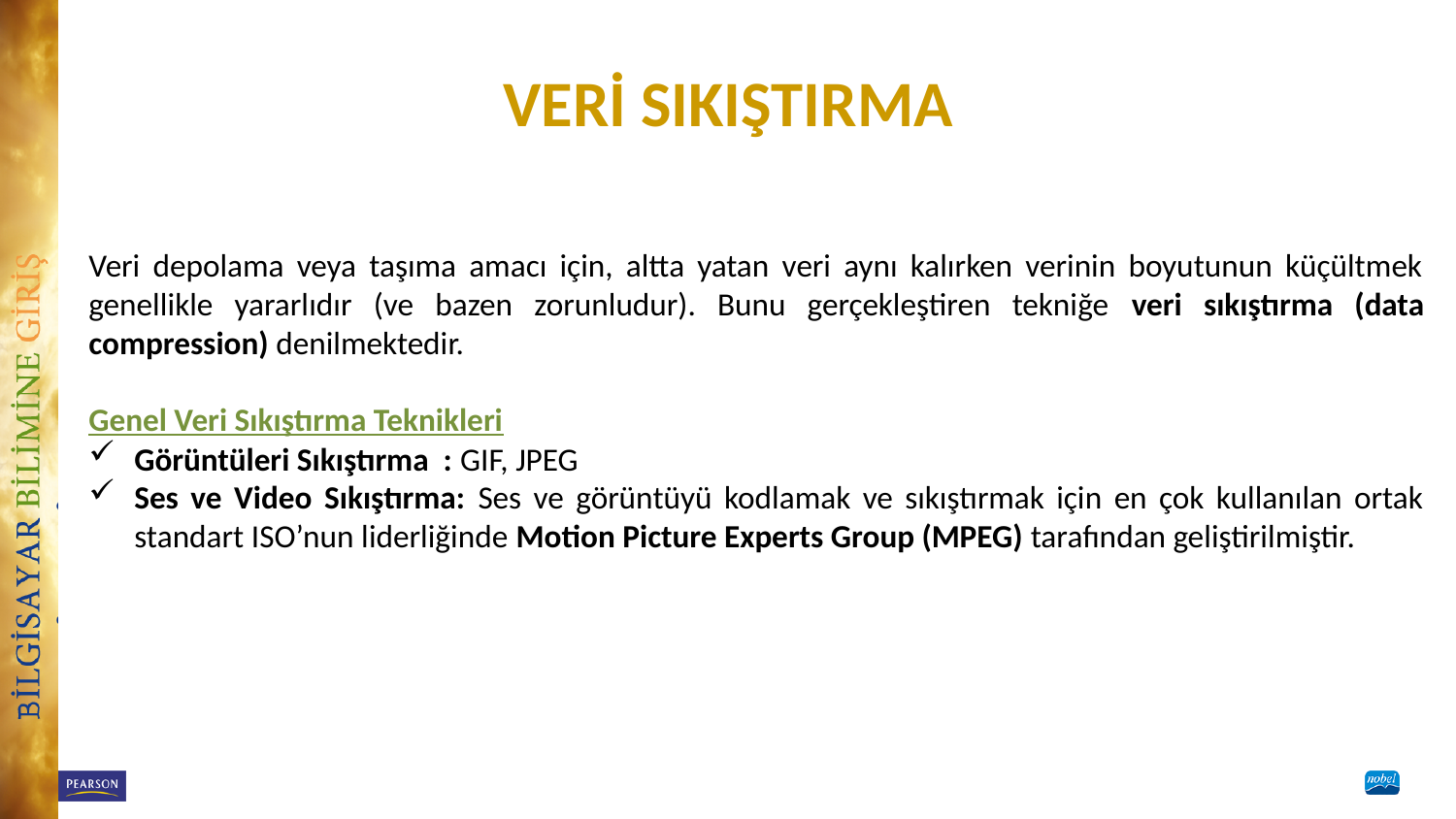

# VERİ SIKIŞTIRMA
Veri depolama veya taşıma amacı için, altta yatan veri aynı kalırken verinin boyutunun küçültmek genellikle yararlıdır (ve bazen zorunludur). Bunu gerçekleştiren tekniğe veri sıkıştırma (data compression) denilmektedir.

Genel Veri Sıkıştırma Teknikleri
Görüntüleri Sıkıştırma  : GIF, JPEG
Ses ve Video Sıkıştırma: Ses ve görüntüyü kodlamak ve sıkıştırmak için en çok kullanılan ortak standart ISO’nun liderliğinde Motion Picture Experts Group (MPEG) tarafından geliştirilmiştir.